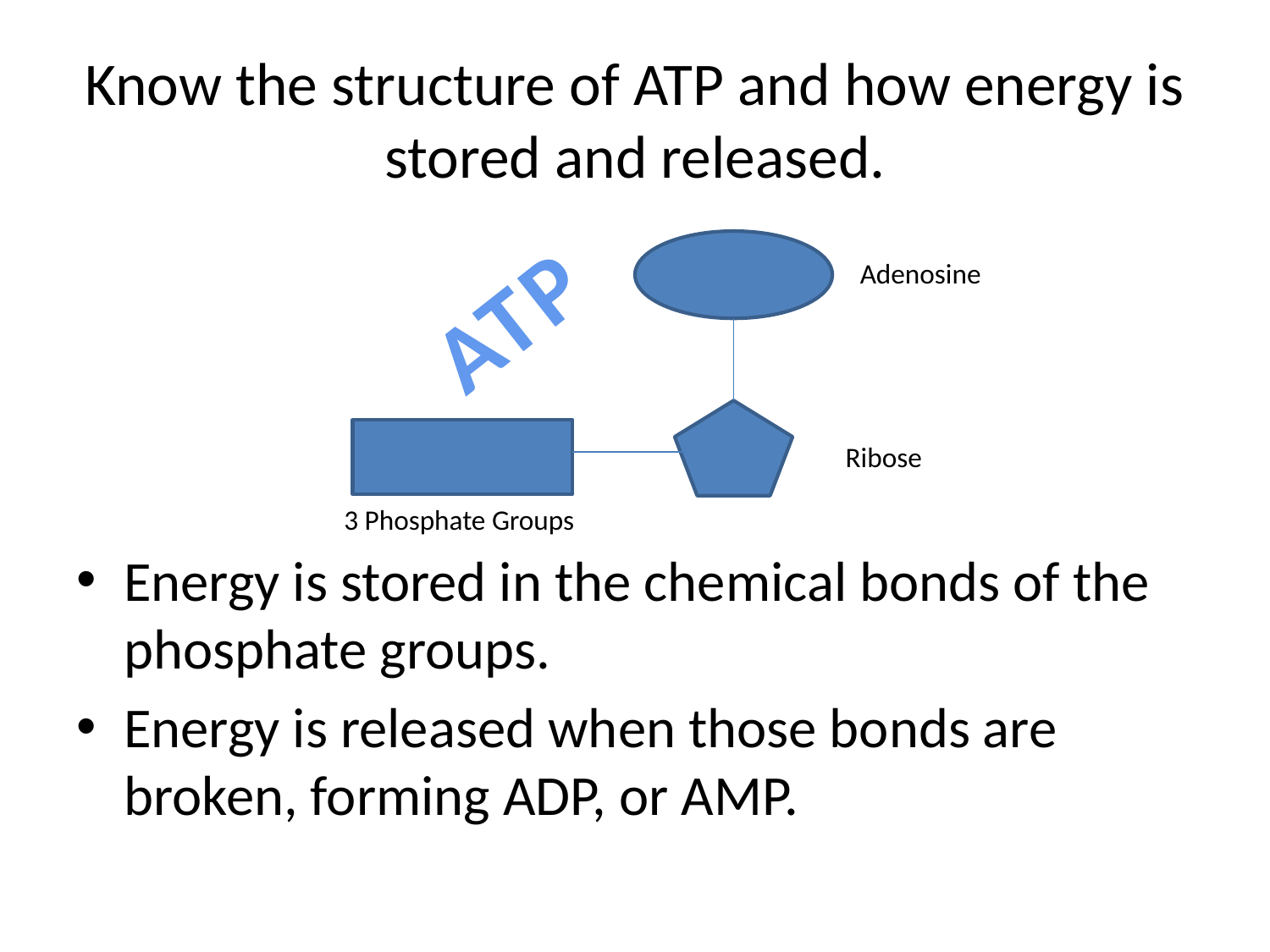

# Know the structure of ATP and how energy is stored and released.

Energy is stored in the chemical bonds of the phosphate groups.
Energy is released when those bonds are broken, forming ADP, or AMP.

Adenosine
ATP

Ribose
3 Phosphate Groups